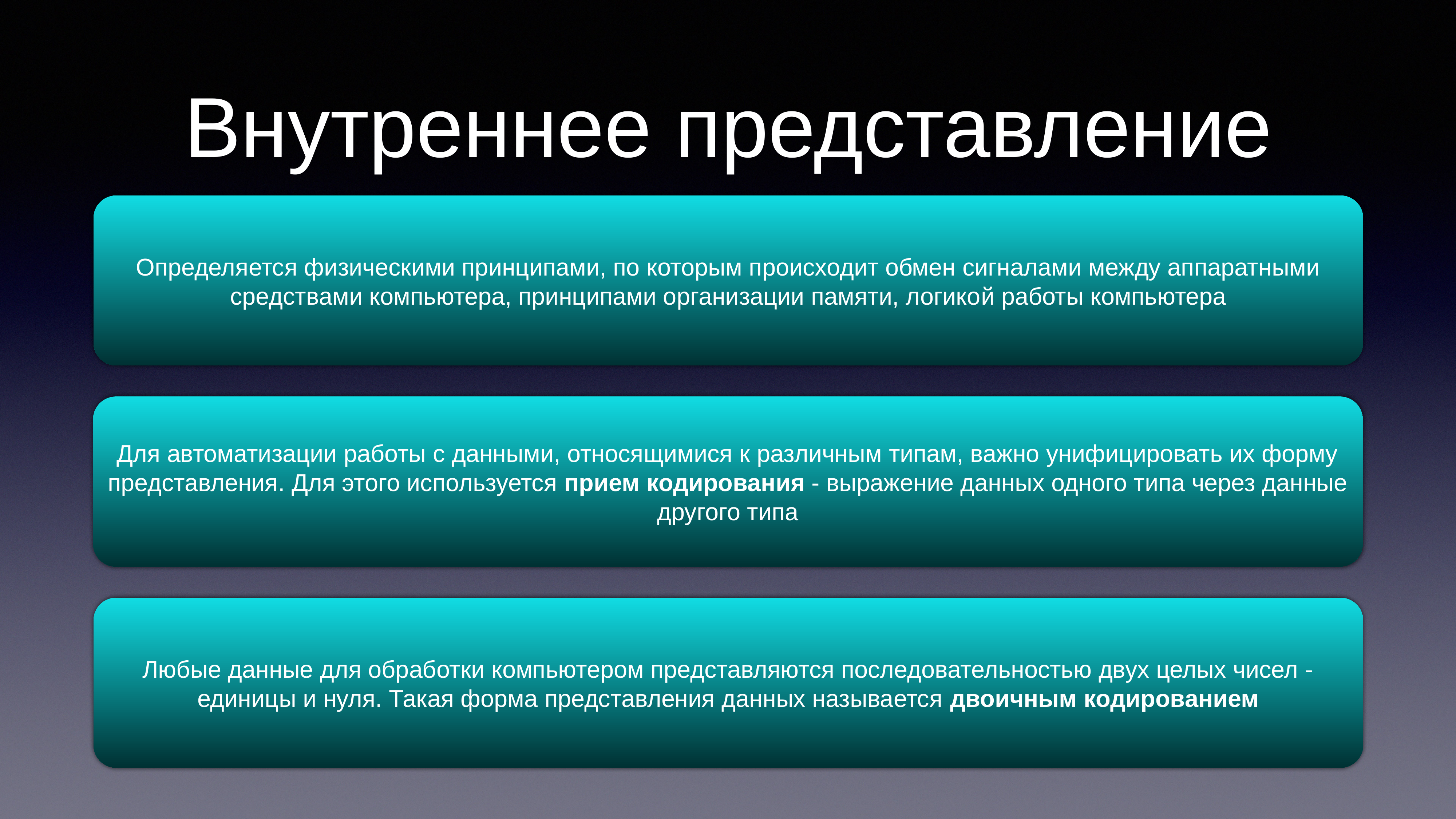

# Внутреннее представление
Определяется физическими принципами, по которым происходит обмен сигналами между аппаратными средствами компьютера, принципами организации памяти, логикой работы компьютера
Для автоматизации работы с данными, относящимися к различным типам, важно унифицировать их форму представления. Для этого используется прием кодирования - выражение данных одного типа через данные другого типа
Любые данные для обработки компьютером представляются последовательностью двух целых чисел - единицы и нуля. Такая форма представления данных называется двоичным кодированием